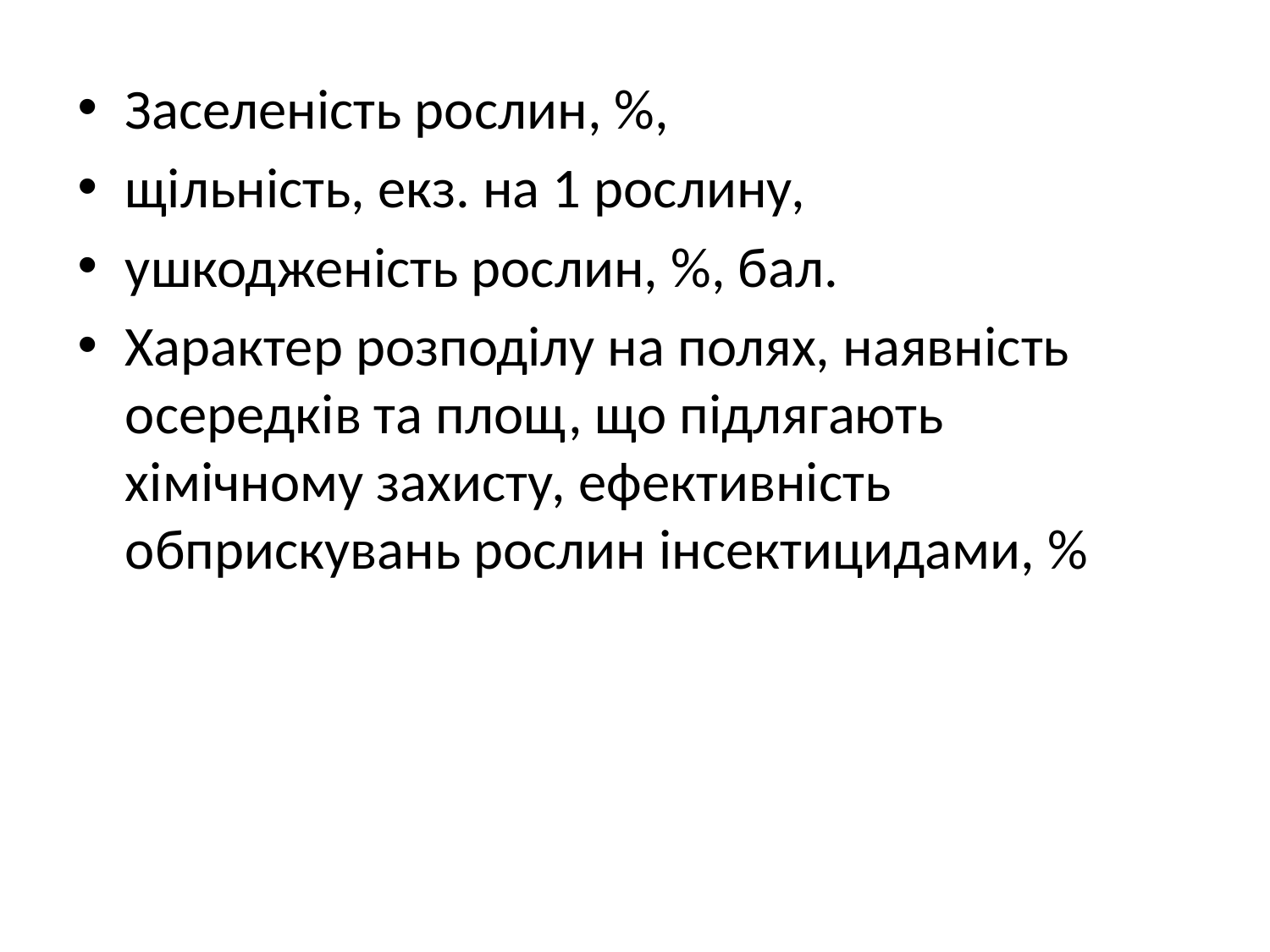

Заселеність рослин, %,
щільність, екз. на 1 рослину,
ушкодженість рослин, %, бал.
Характер розподілу на полях, наявність осередків та площ, що підлягають хімічному захисту, ефективність обприскувань рослин інсектицидами, %